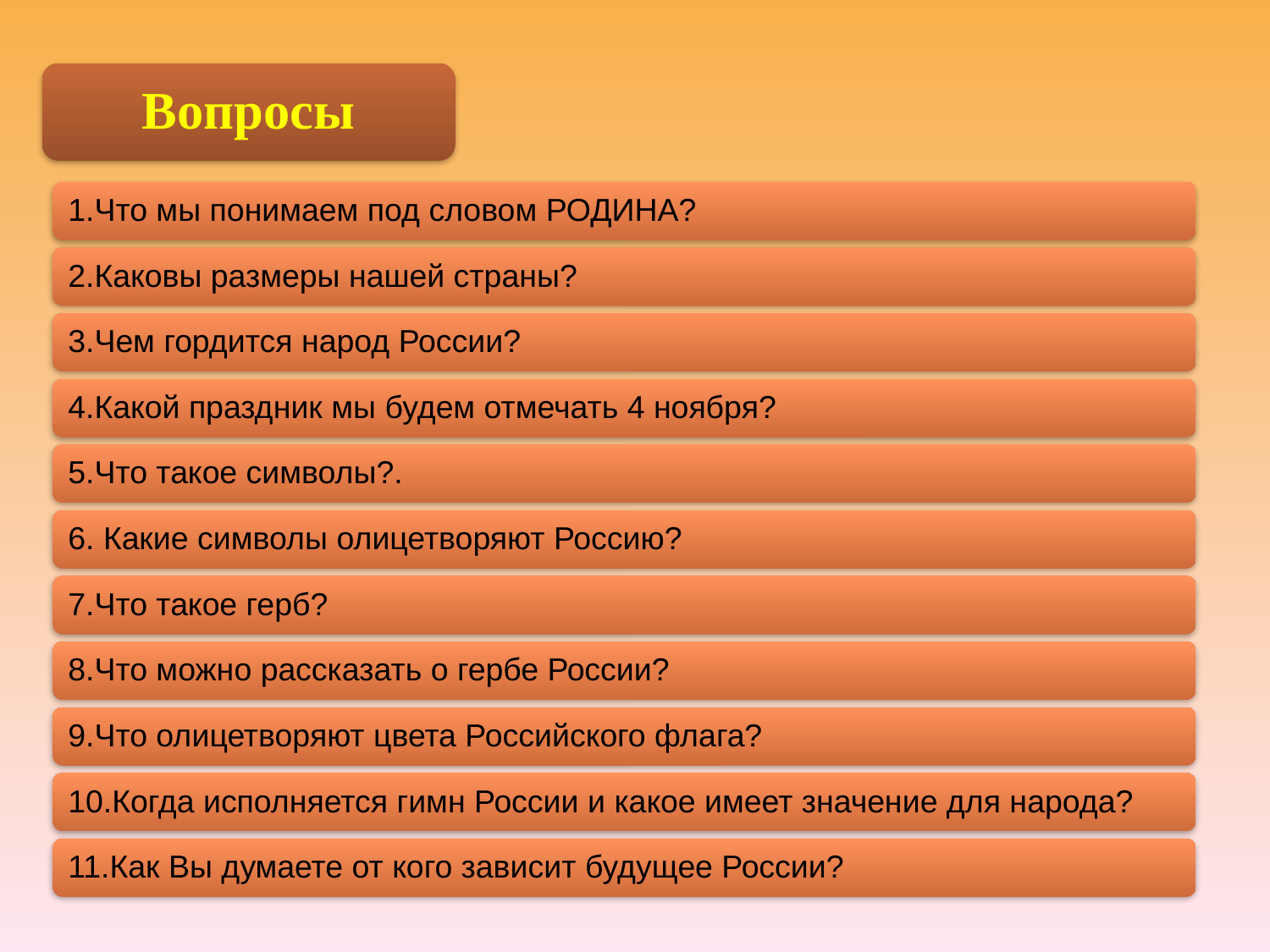

Вопросы
1.Что мы понимаем под словом РОДИНА?
2.Каковы размеры нашей страны?
3.Чем гордится народ России?
4.Какой праздник мы будем отмечать 4 ноября?
5.Что такое символы?.
6. Какие символы олицетворяют Россию?
7.Что такое герб?
8.Что можно рассказать о гербе России?
9.Что олицетворяют цвета Российского флага?
10.Когда исполняется гимн России и какое имеет значение для народа?
11.Как Вы думаете от кого зависит будущее России?